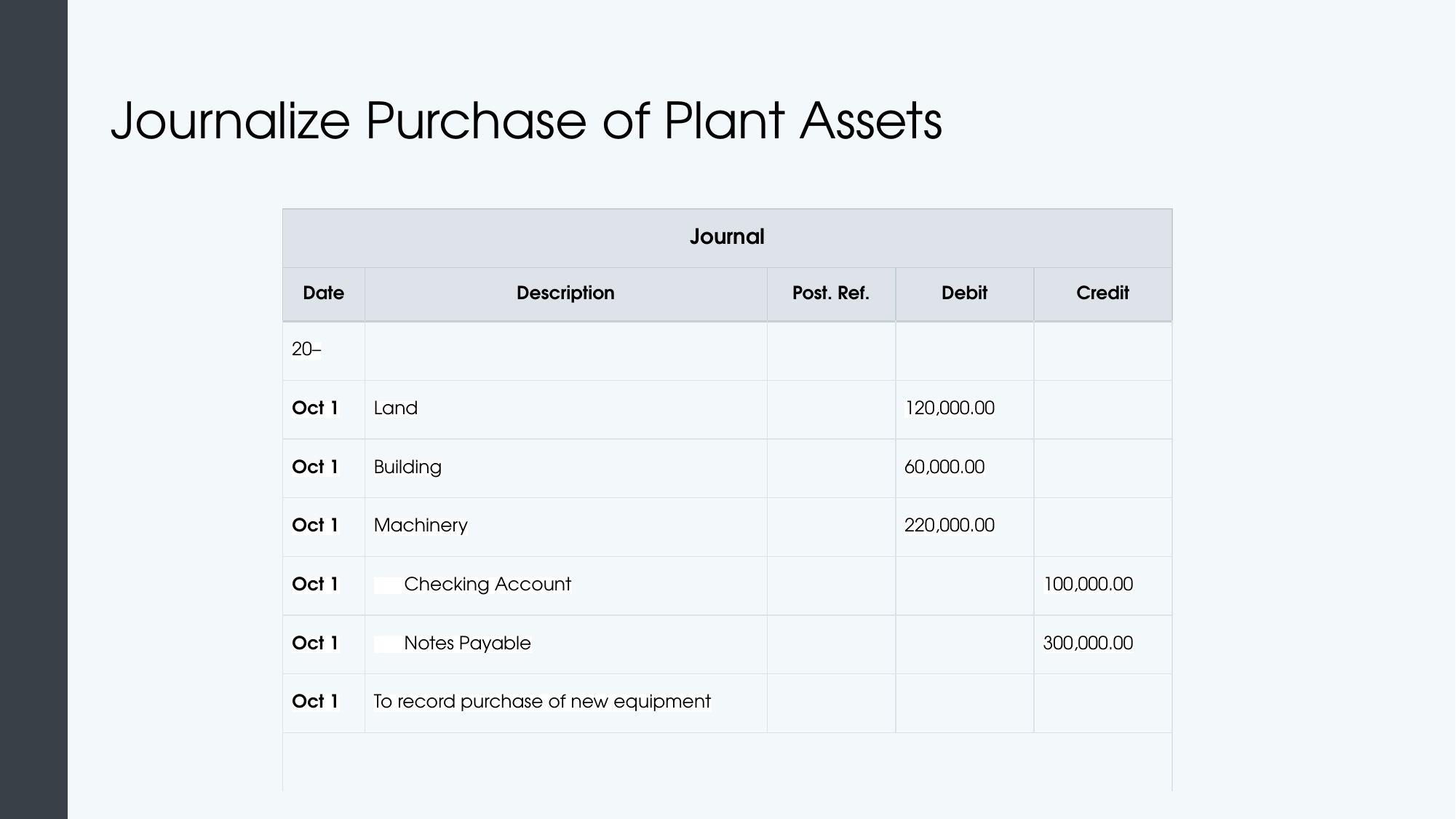

# Journalize Purchase of Plant Assets
| Journal |  |  |  |  |
| --- | --- | --- | --- | --- |
| Date | Description | Post. Ref. | Debit | Credit |
| 20– |  |  |  |  |
| Oct 1 | Land |  | 120,000.00 |  |
| Oct 1 | Building |  | 60,000.00 |  |
| Oct 1 | Machinery |  | 220,000.00 |  |
| Oct 1 | Checking Account |  |  | 100,000.00 |
| Oct 1 | Notes Payable |  |  | 300,000.00 |
| Oct 1 | To record purchase of new equipment |  |  |  |
|  |  |  |  |  |